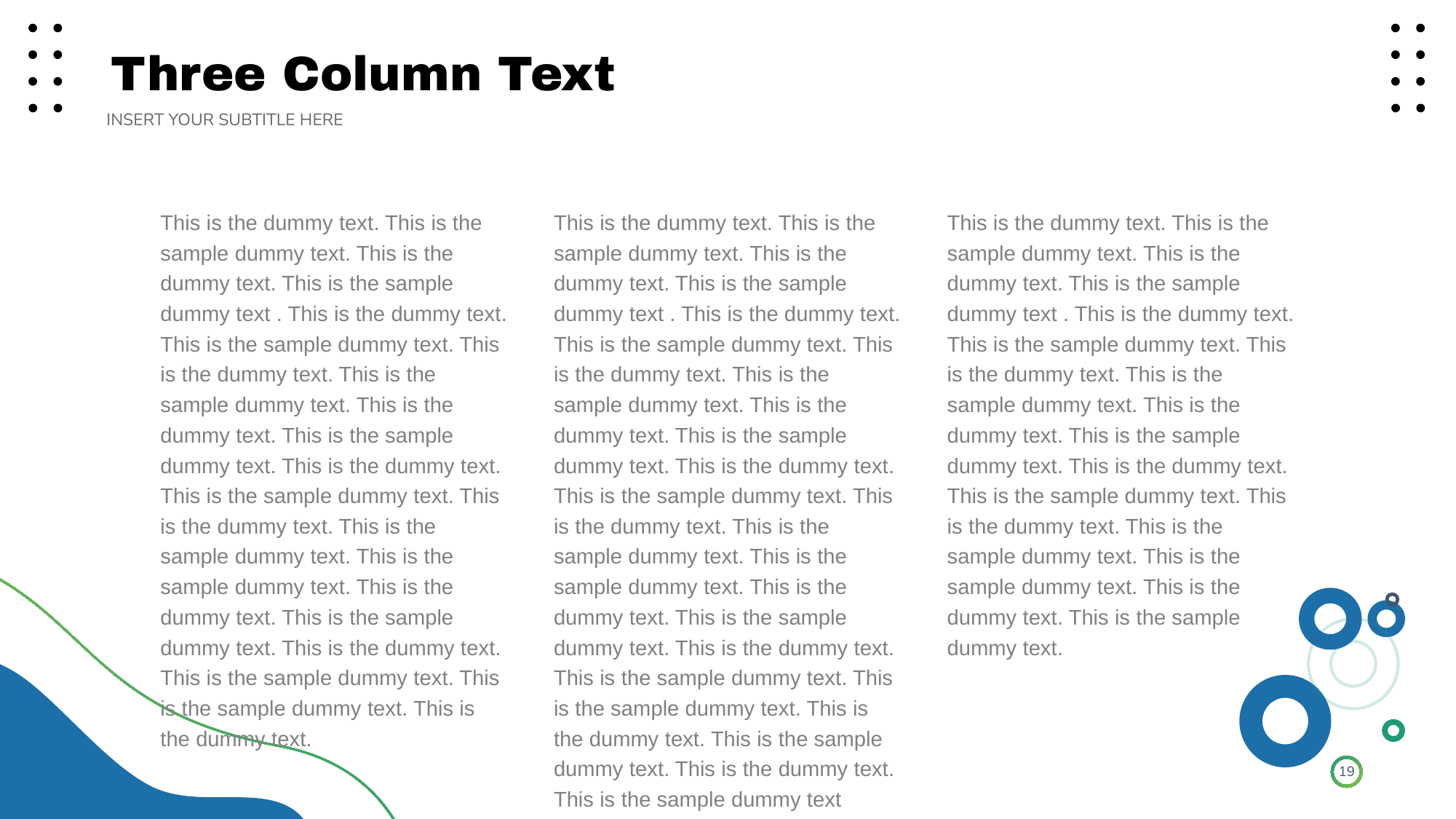

Three Column Text
INSERT YOUR SUBTITLE HERE
This is the dummy text. This is the sample dummy text. This is the dummy text. This is the sample dummy text . This is the dummy text. This is the sample dummy text. This is the dummy text. This is the sample dummy text. This is the dummy text. This is the sample dummy text. This is the dummy text. This is the sample dummy text. This is the dummy text. This is the sample dummy text. This is the sample dummy text. This is the dummy text. This is the sample dummy text.
This is the dummy text. This is the sample dummy text. This is the dummy text. This is the sample dummy text . This is the dummy text. This is the sample dummy text. This is the dummy text. This is the sample dummy text. This is the dummy text. This is the sample dummy text. This is the dummy text. This is the sample dummy text. This is the dummy text. This is the sample dummy text. This is the sample dummy text. This is the dummy text. This is the sample dummy text. This is the dummy text. This is the sample dummy text. This is the sample dummy text. This is the dummy text.
This is the dummy text. This is the sample dummy text. This is the dummy text. This is the sample dummy text . This is the dummy text. This is the sample dummy text. This is the dummy text. This is the sample dummy text. This is the dummy text. This is the sample dummy text. This is the dummy text. This is the sample dummy text. This is the dummy text. This is the sample dummy text. This is the sample dummy text. This is the dummy text. This is the sample dummy text. This is the dummy text. This is the sample dummy text. This is the sample dummy text. This is the dummy text. This is the sample dummy text. This is the dummy text. This is the sample dummy text